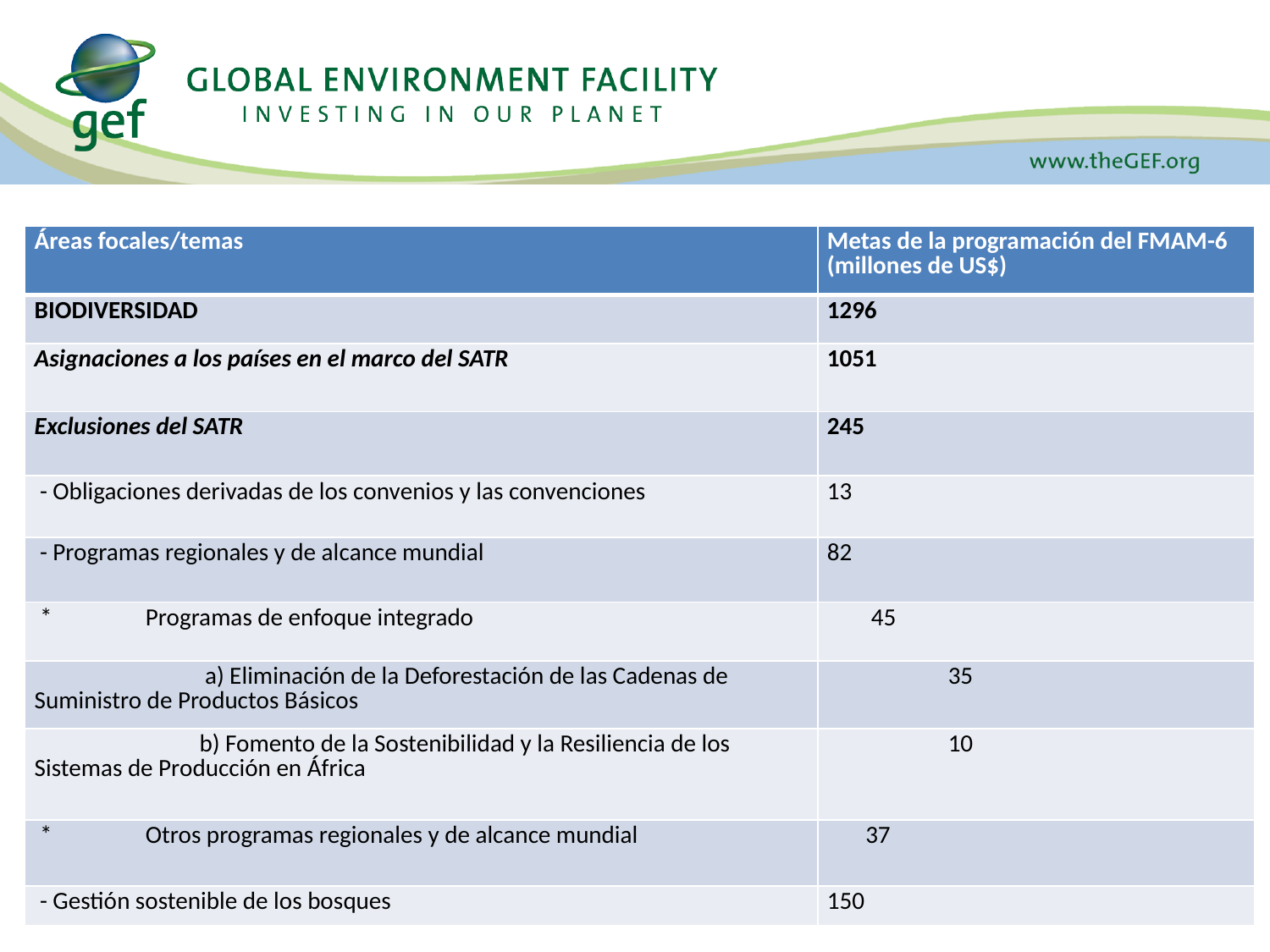

| Áreas focales/temas | Metas de la programación del FMAM-6 (millones de US$) |
| --- | --- |
| BIODIVERSIDAD | 1296 |
| Asignaciones a los países en el marco del SATR | 1051 |
| Exclusiones del SATR | 245 |
| - Obligaciones derivadas de los convenios y las convenciones | 13 |
| - Programas regionales y de alcance mundial | 82 |
| \* Programas de enfoque integrado | 45 |
| a) Eliminación de la Deforestación de las Cadenas de Suministro de Productos Básicos | 35 |
| b) Fomento de la Sostenibilidad y la Resiliencia de los Sistemas de Producción en África | 10 |
| \* Otros programas regionales y de alcance mundial | 37 |
| - Gestión sostenible de los bosques | 150 |